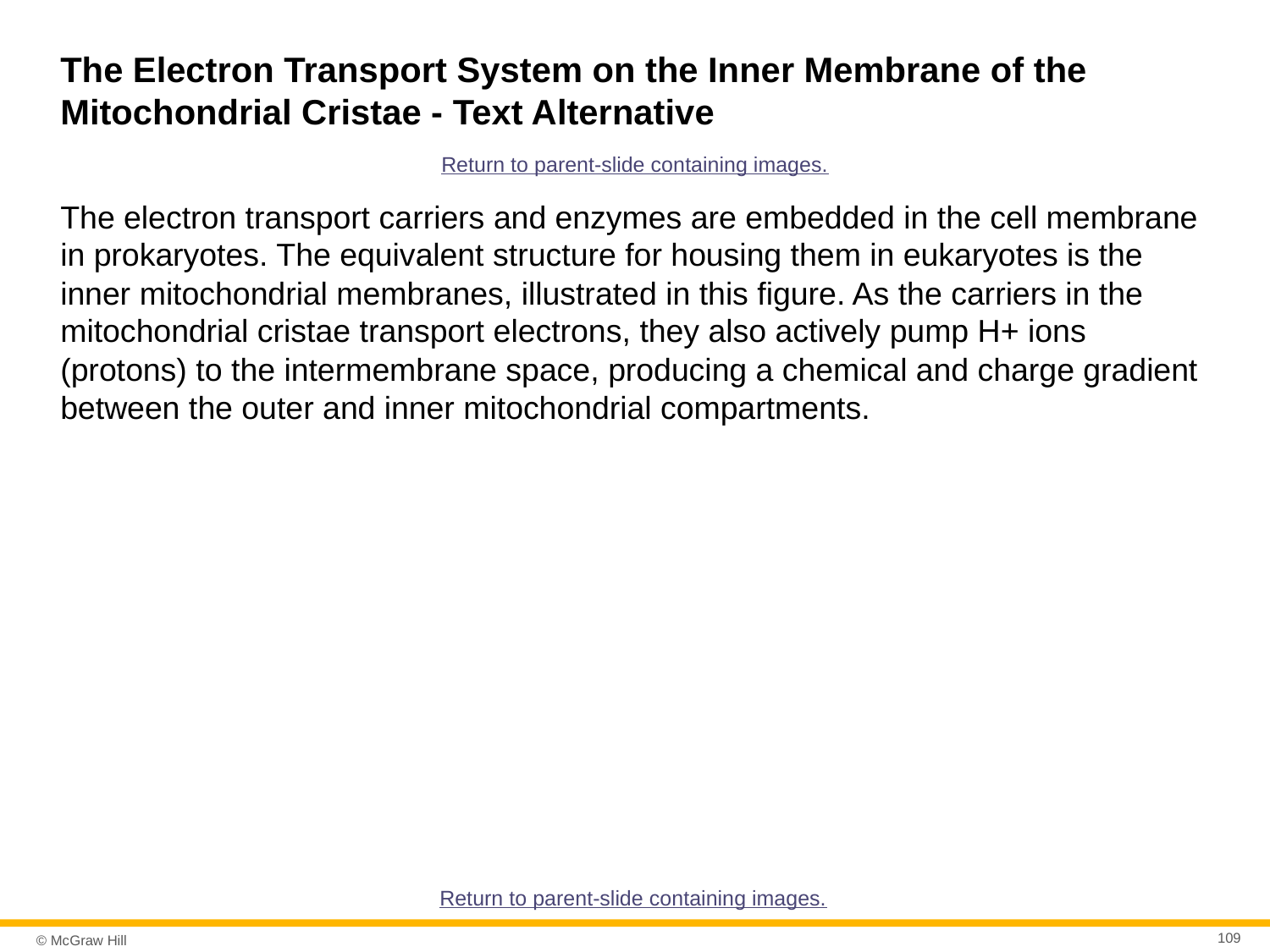

# The Electron Transport System on the Inner Membrane of the Mitochondrial Cristae - Text Alternative
Return to parent-slide containing images.
The electron transport carriers and enzymes are embedded in the cell membrane in prokaryotes. The equivalent structure for housing them in eukaryotes is the inner mitochondrial membranes, illustrated in this figure. As the carriers in the mitochondrial cristae transport electrons, they also actively pump H+ ions (protons) to the intermembrane space, producing a chemical and charge gradient between the outer and inner mitochondrial compartments.
Return to parent-slide containing images.